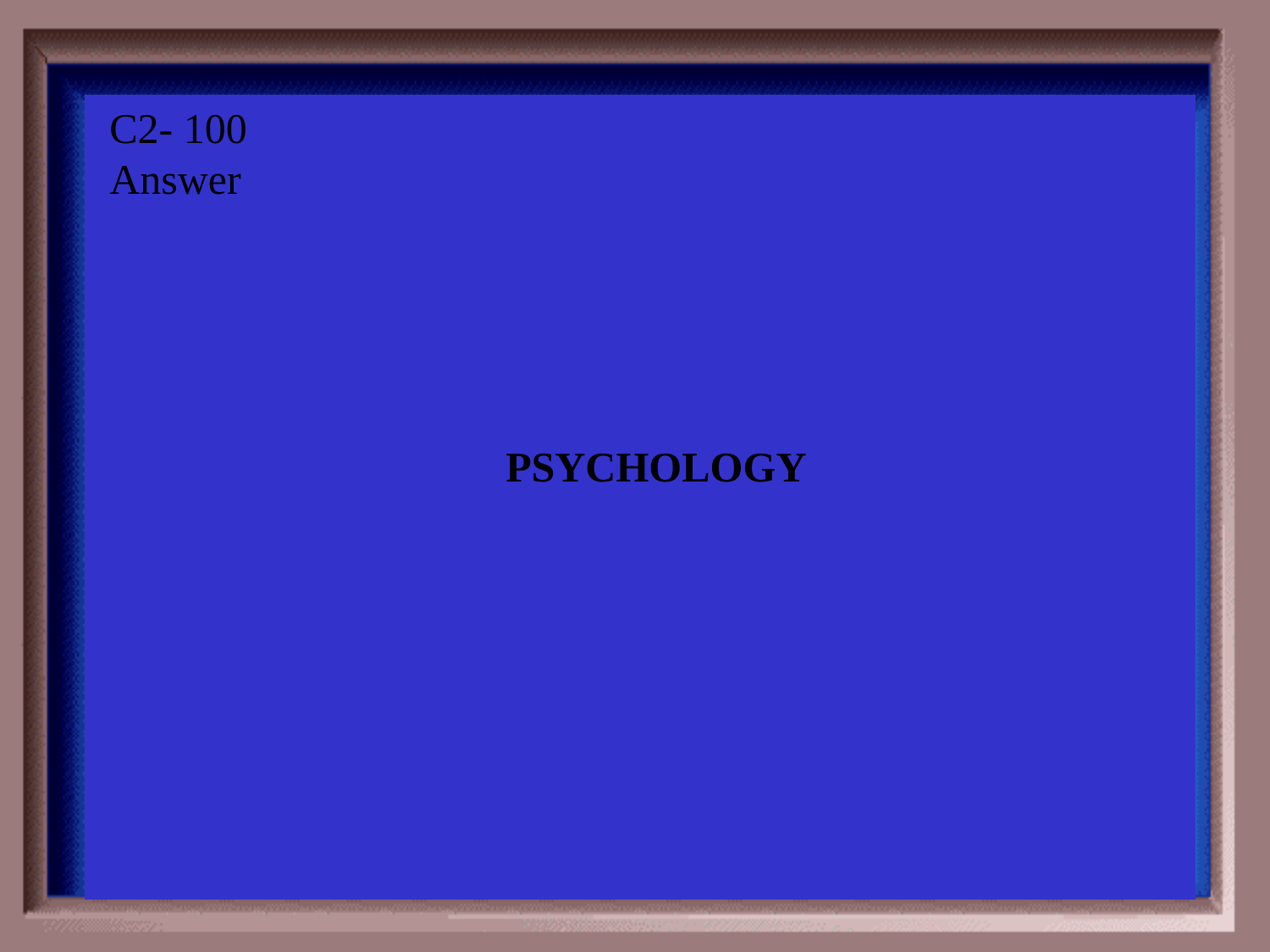

Category #2 $100 Question

C2- 100
Answer
Psychology